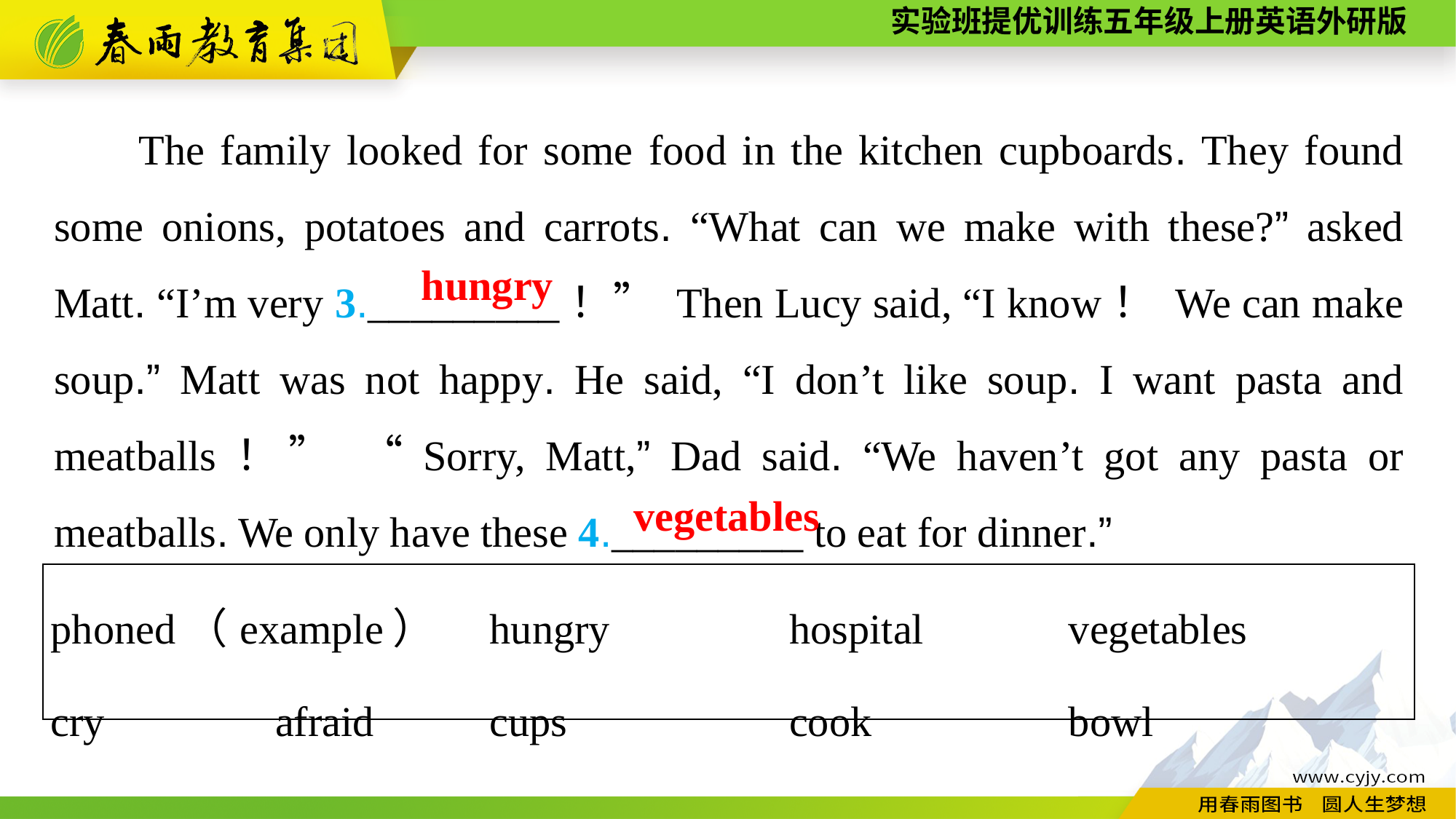

The family looked for some food in the kitchen cupboards. They found some onions, potatoes and carrots. “What can we make with these?” asked Matt. “I’m very 3._________！” Then Lucy said, “I know！ We can make soup.” Matt was not happy. He said, “I don’t like soup. I want pasta and meatballs！” “Sorry, Matt,” Dad said. “We haven’t got any pasta or meatballs. We only have these 4._________ to eat for dinner.”
hungry
vegetables
| phoned（example）　 hungry　 hospital　 vegetables 　 cry afraid　 cups　 cook　 bowl |
| --- |